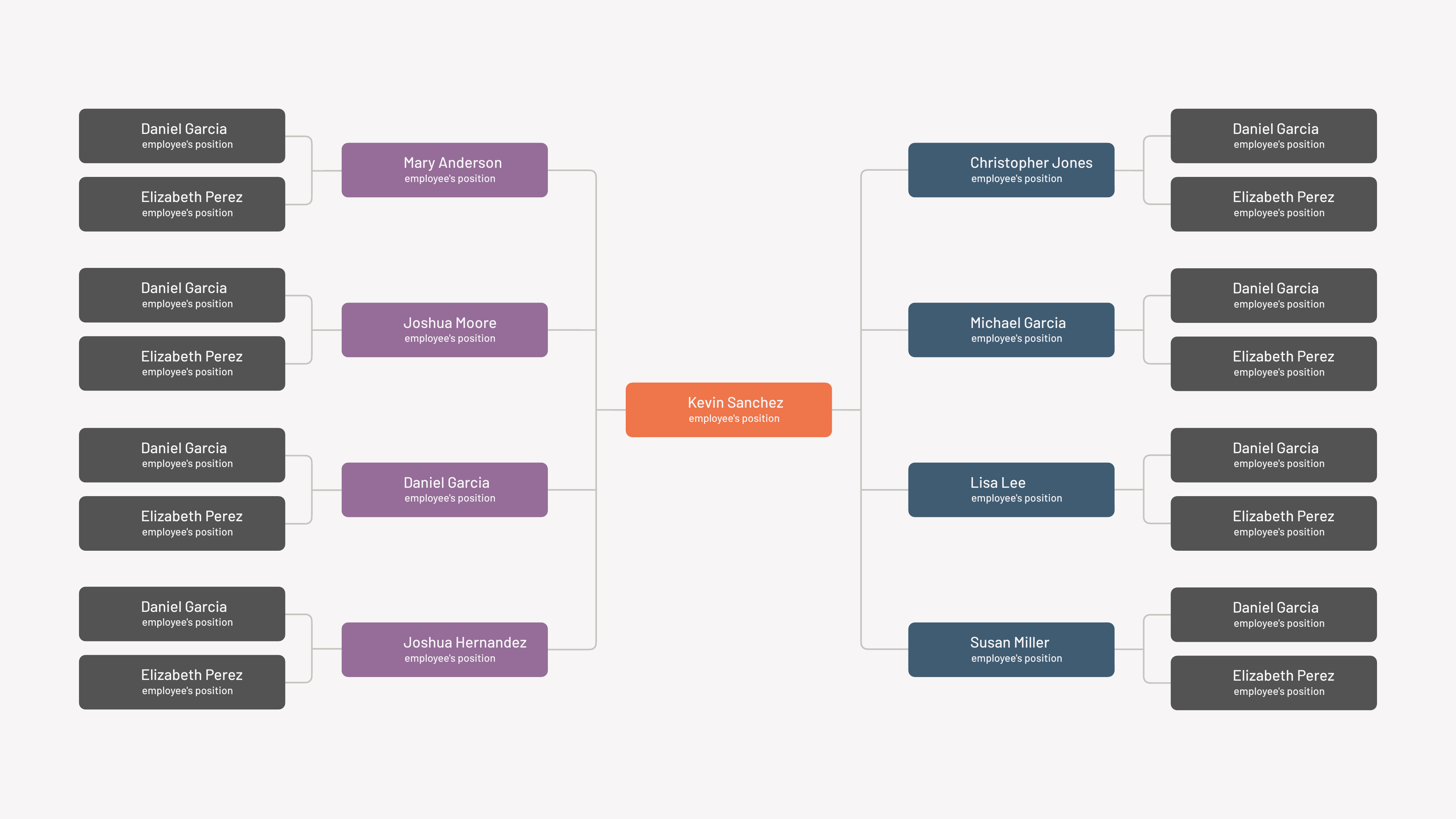

Daniel Garcia
Daniel Garcia
employee's position
employee's position

Mary Anderson
Christopher Jones
employee's position
employee's position

Elizabeth Perez
Elizabeth Perez
employee's position
employee's position

Daniel Garcia
Daniel Garcia
employee's position
employee's position

Joshua Moore
Michael Garcia
employee's position
employee's position

Elizabeth Perez
Elizabeth Perez
employee's position
employee's position

Kevin Sanchez
employee's position

Daniel Garcia
Daniel Garcia
employee's position
employee's position

Daniel Garcia
Lisa Lee
employee's position
employee's position

Elizabeth Perez
Elizabeth Perez
employee's position
employee's position

Daniel Garcia
Daniel Garcia
employee's position
employee's position

Joshua Hernandez
Susan Miller
employee's position
employee's position

Elizabeth Perez
Elizabeth Perez
employee's position
employee's position